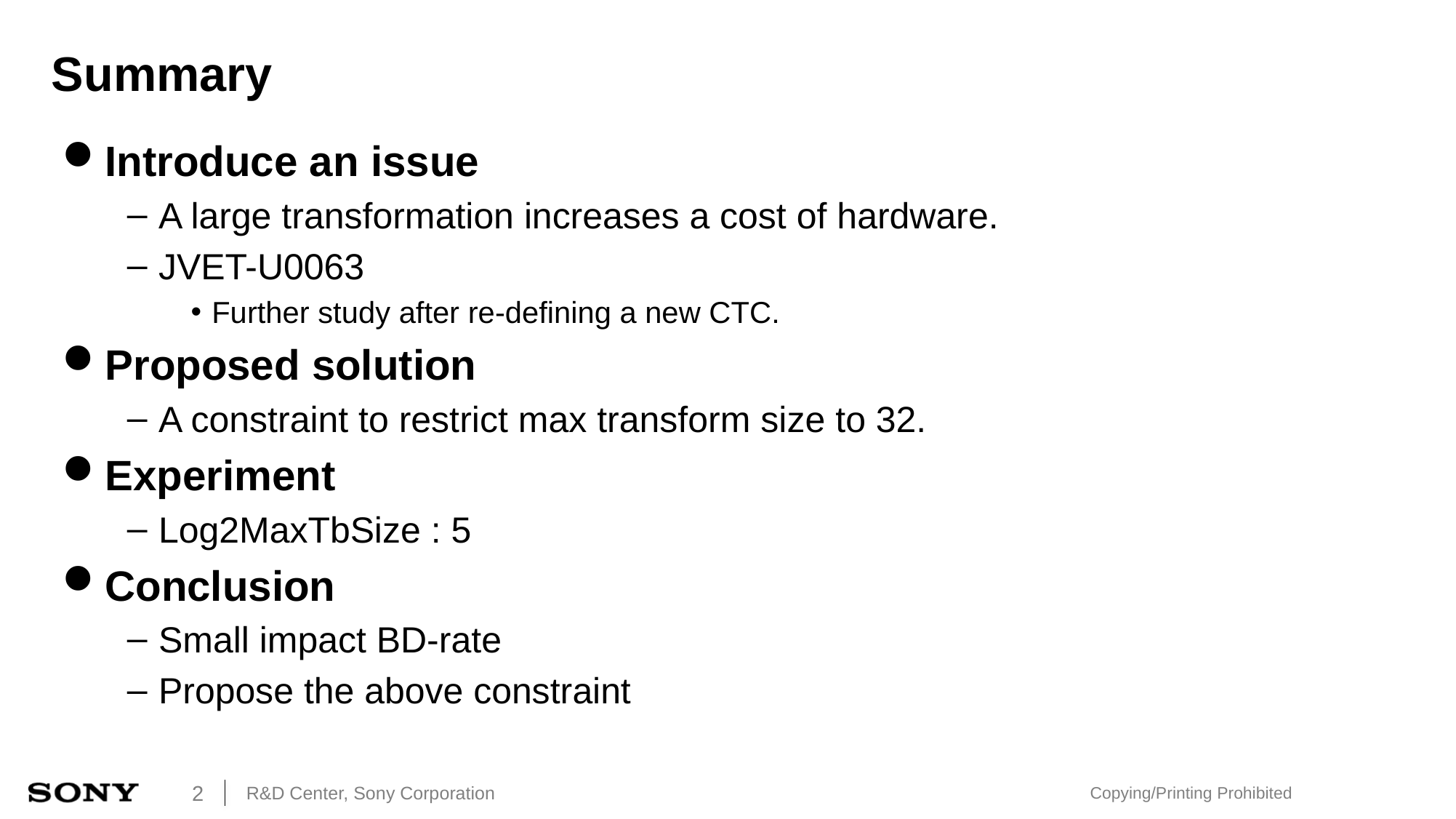

# Summary
Introduce an issue
A large transformation increases a cost of hardware.
JVET-U0063
Further study after re-defining a new CTC.
Proposed solution
A constraint to restrict max transform size to 32.
Experiment
Log2MaxTbSize : 5
Conclusion
Small impact BD-rate
Propose the above constraint